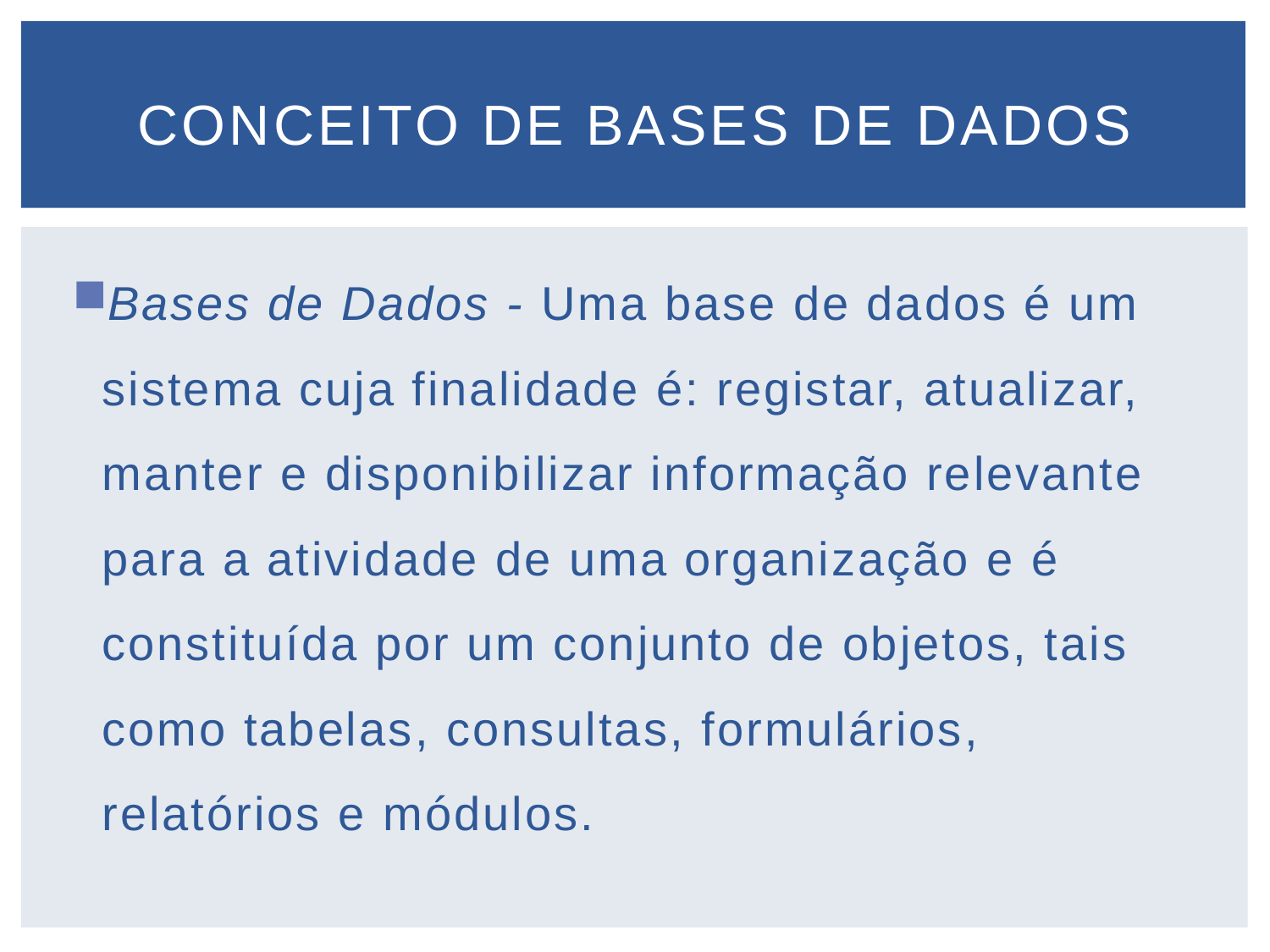

# CONCEITO de bases de dados
Bases de Dados - Uma base de dados é um sistema cuja finalidade é: registar, atualizar, manter e disponibilizar informação relevante para a atividade de uma organização e é constituída por um conjunto de objetos, tais  como tabelas, consultas, formulários, relatórios e módulos.